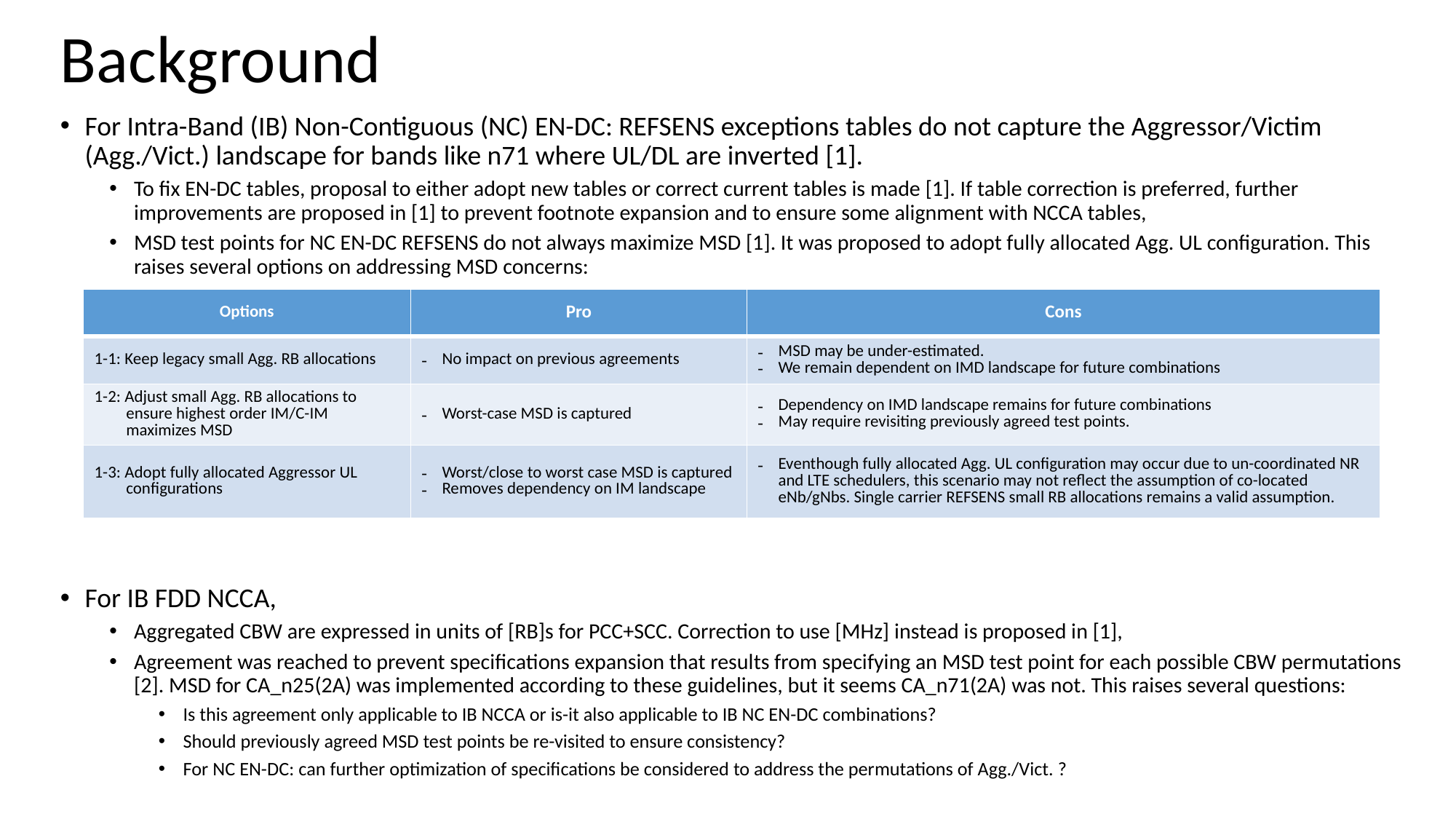

# Background
For Intra-Band (IB) Non-Contiguous (NC) EN-DC: REFSENS exceptions tables do not capture the Aggressor/Victim (Agg./Vict.) landscape for bands like n71 where UL/DL are inverted [1].
To fix EN-DC tables, proposal to either adopt new tables or correct current tables is made [1]. If table correction is preferred, further improvements are proposed in [1] to prevent footnote expansion and to ensure some alignment with NCCA tables,
MSD test points for NC EN-DC REFSENS do not always maximize MSD [1]. It was proposed to adopt fully allocated Agg. UL configuration. This raises several options on addressing MSD concerns:

For IB FDD NCCA,
Aggregated CBW are expressed in units of [RB]s for PCC+SCC. Correction to use [MHz] instead is proposed in [1],
Agreement was reached to prevent specifications expansion that results from specifying an MSD test point for each possible CBW permutations [2]. MSD for CA_n25(2A) was implemented according to these guidelines, but it seems CA_n71(2A) was not. This raises several questions:
Is this agreement only applicable to IB NCCA or is-it also applicable to IB NC EN-DC combinations?
Should previously agreed MSD test points be re-visited to ensure consistency?
For NC EN-DC: can further optimization of specifications be considered to address the permutations of Agg./Vict. ?

| Options | Pro | Cons |
| --- | --- | --- |
| 1-1: Keep legacy small Agg. RB allocations | No impact on previous agreements | MSD may be under-estimated. We remain dependent on IMD landscape for future combinations |
| 1-2: Adjust small Agg. RB allocations to ensure highest order IM/C-IM maximizes MSD | Worst-case MSD is captured | Dependency on IMD landscape remains for future combinations May require revisiting previously agreed test points. |
| 1-3: Adopt fully allocated Aggressor UL configurations | Worst/close to worst case MSD is captured Removes dependency on IM landscape | Eventhough fully allocated Agg. UL configuration may occur due to un-coordinated NR and LTE schedulers, this scenario may not reflect the assumption of co-located eNb/gNbs. Single carrier REFSENS small RB allocations remains a valid assumption. |